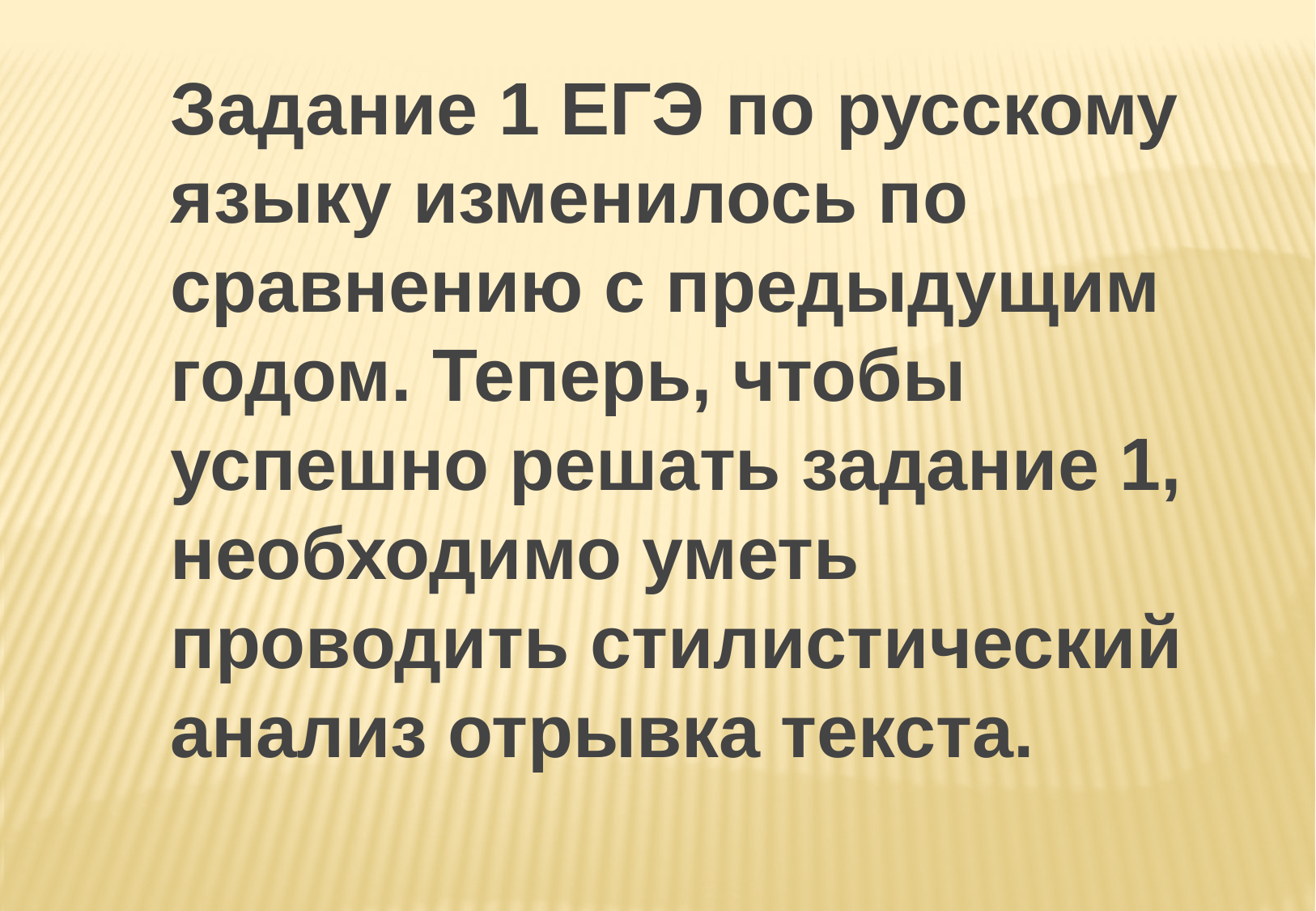

Задание 1 ЕГЭ по русскому языку изменилось по сравнению с предыдущим годом. Теперь, чтобы успешно решать задание 1, необходимо уметь проводить стилистический анализ отрывка текста.